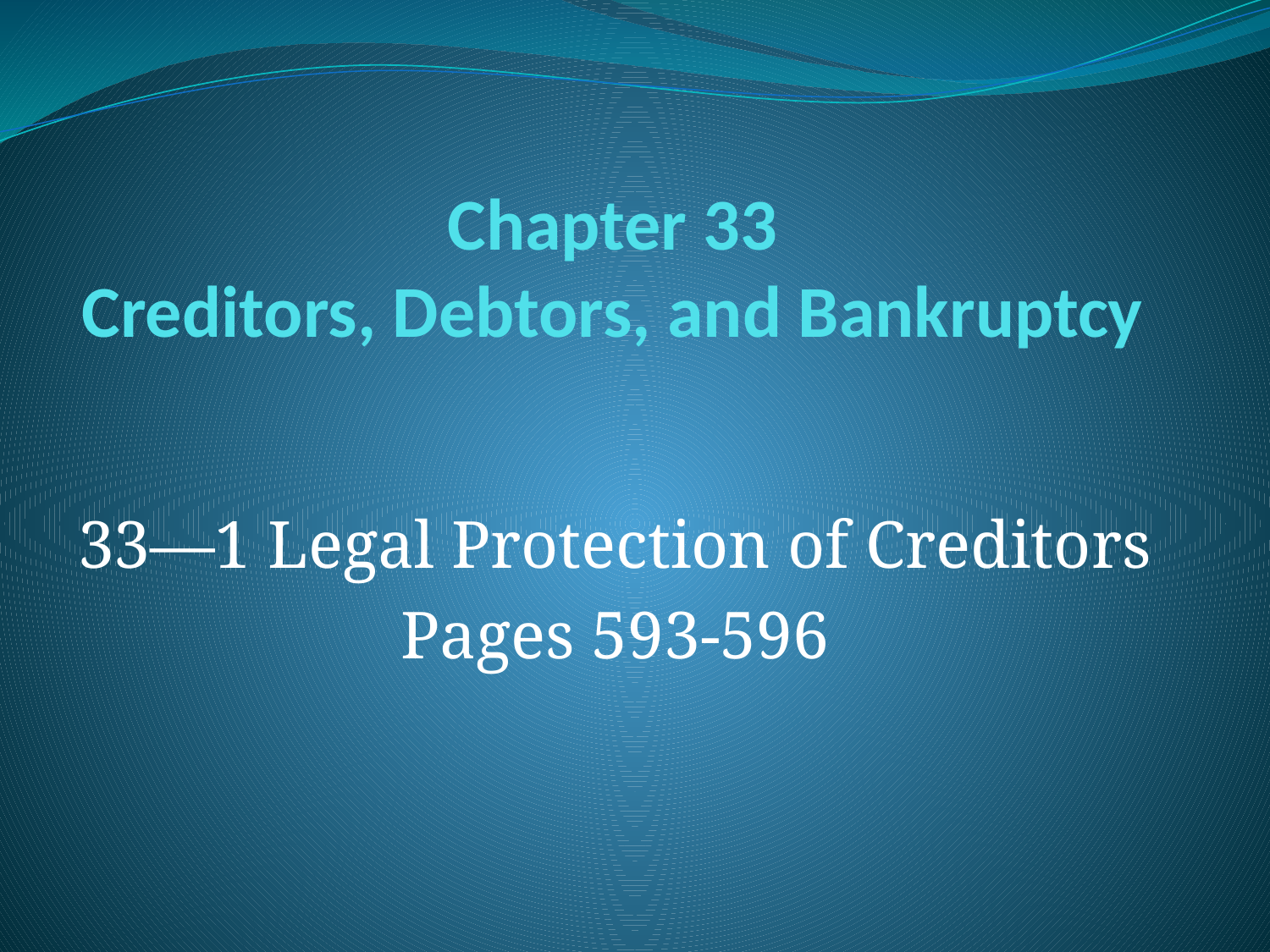

# Chapter 33 Creditors, Debtors, and Bankruptcy
33—1 Legal Protection of Creditors
Pages 593-596